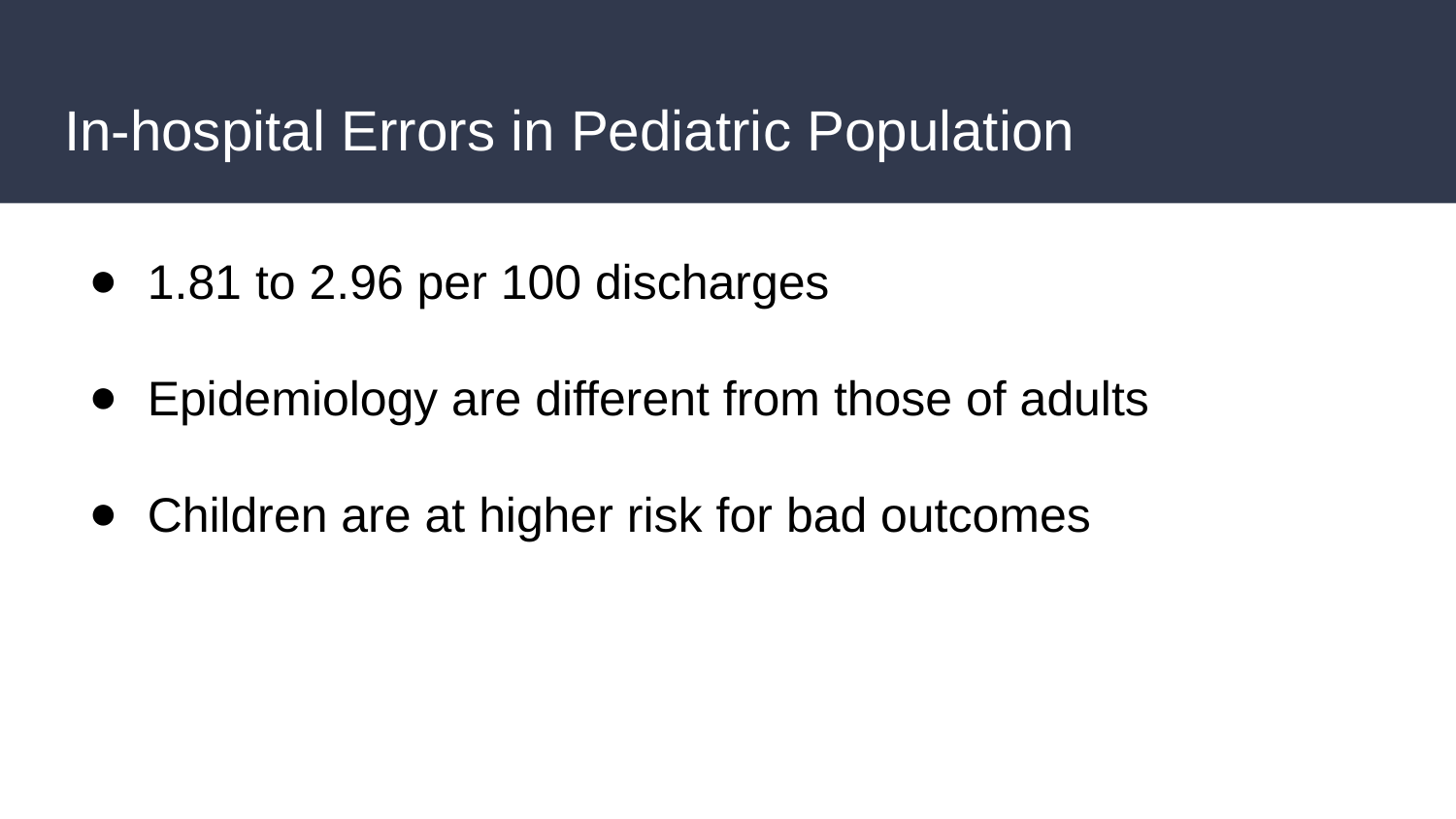

# In-hospital Errors in Pediatric Population
1.81 to 2.96 per 100 discharges

Epidemiology are different from those of adults

Children are at higher risk for bad outcomes